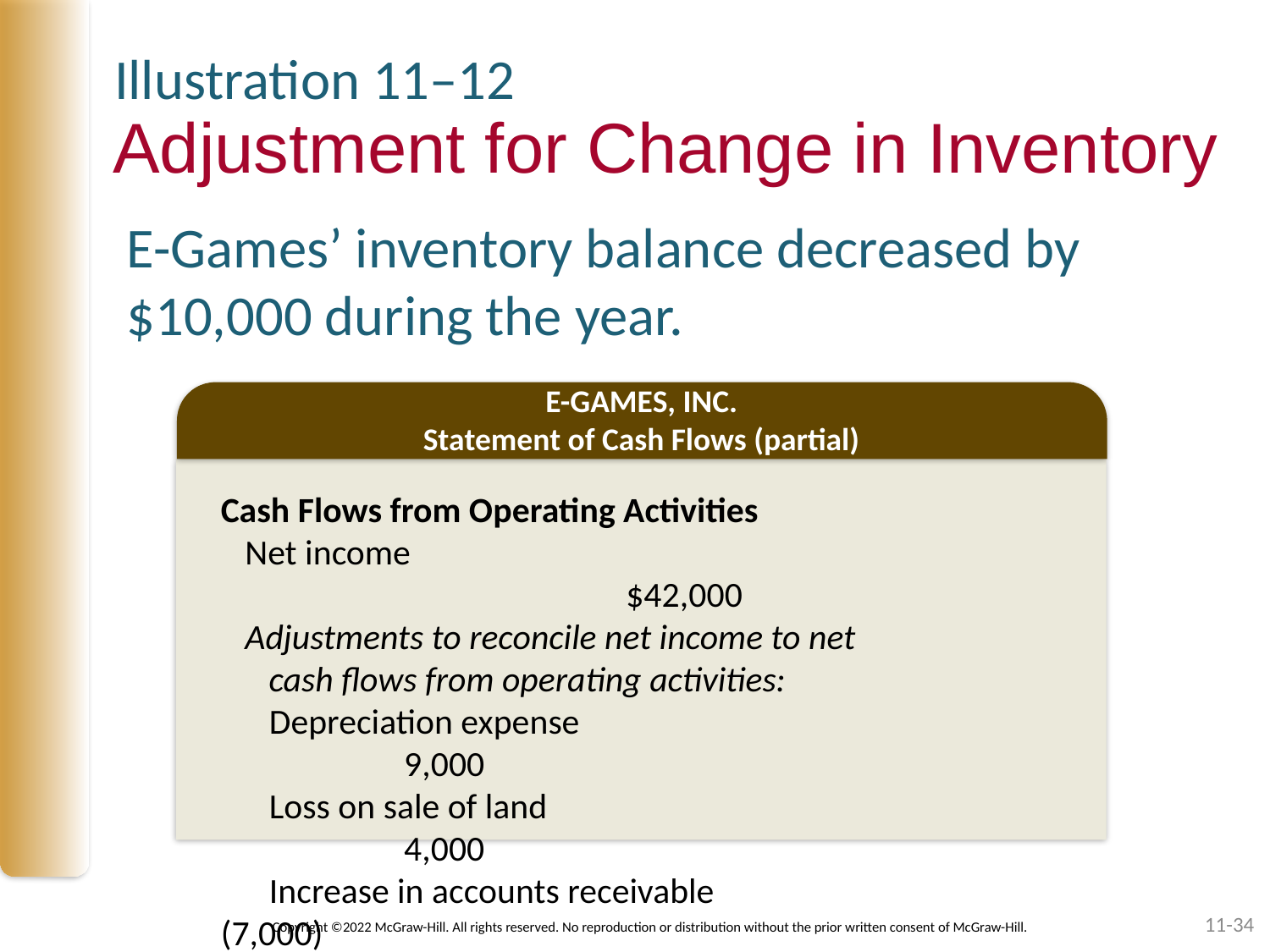

Illustration 11–12
# Adjustment for Change in Inventory
E-Games’ inventory balance decreased by $10,000 during the year.
E-GAMES, INC.
Statement of Cash Flows (partial)

Cash Flows from Operating Activities
   Net income								   $42,000
   Adjustments to reconcile net income to net
      cash flows from operating activities:
      Depreciation expense					       9,000
      Loss on sale of land					       4,000
      Increase in accounts receivable		              (7,000)
      Decrease in inventory					     10,000
11-34
Copyright ©2022 McGraw-Hill. All rights reserved. No reproduction or distribution without the prior written consent of McGraw-Hill.